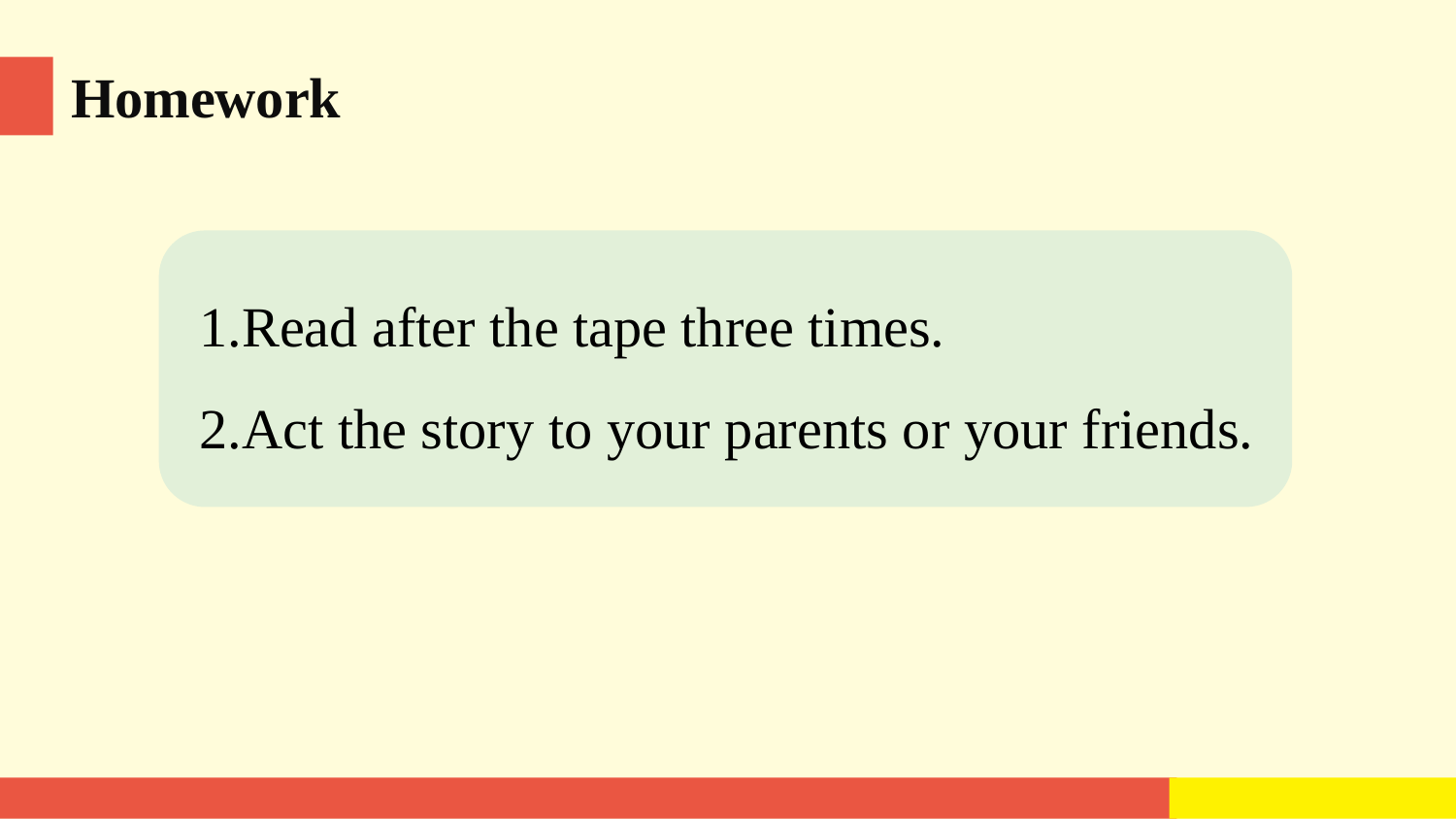

Homework

1.Read after the tape three times.
2.Act the story to your parents or your friends.